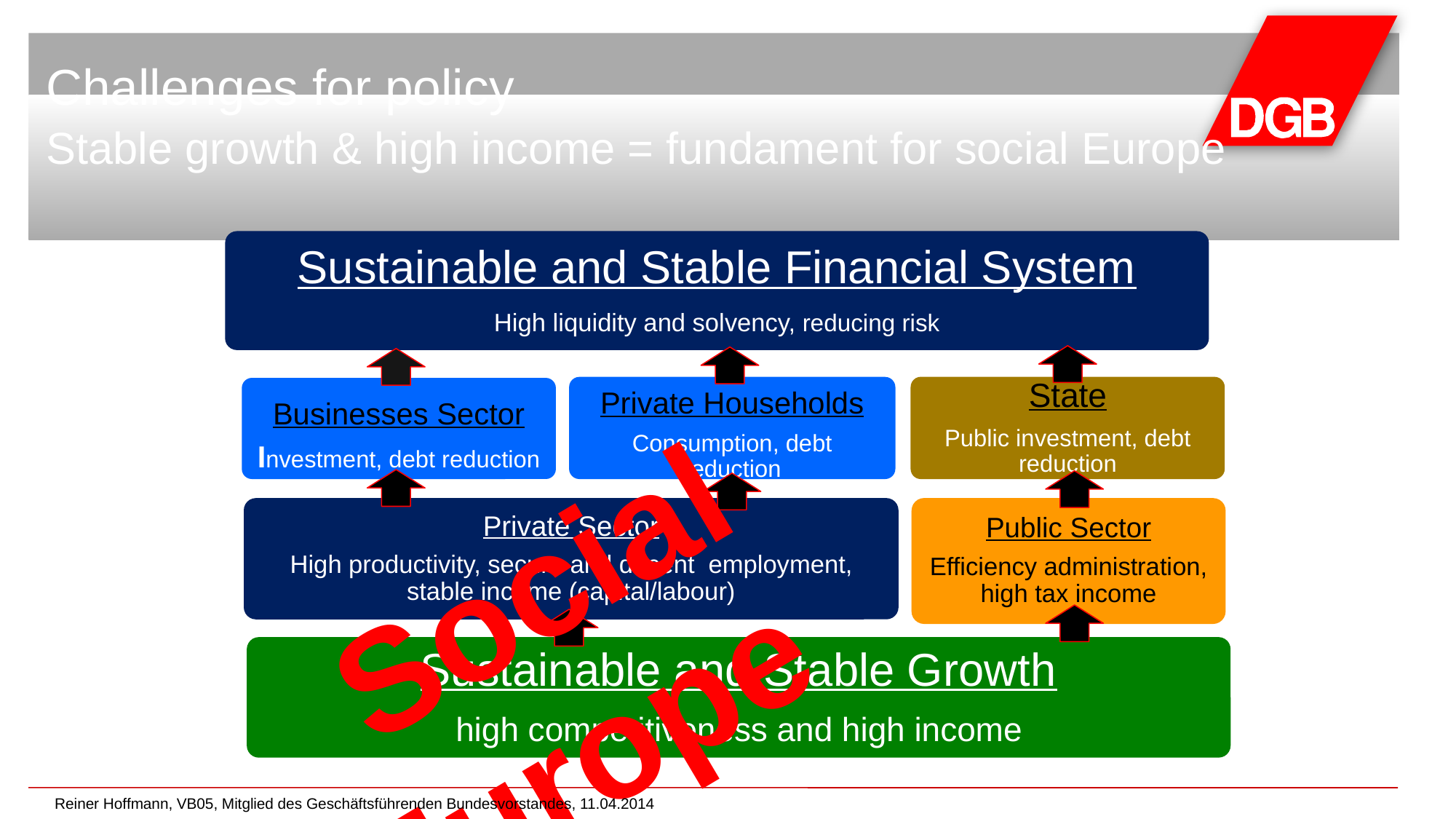

Challenges for policy
Stable growth & high income = fundament for social Europe

Sustainable and Stable Financial System
High liquidity and solvency, reducing risk

State
Public investment, debt reduction

Private Households
Consumption, debt reduction

Businesses Sector
Investment, debt reduction

  Social Europe

Private Sector
High productivity, secure and decent  employment, stable income (capital/labour)

Public Sector
Efficiency administration, high tax income

Sustainable and Stable Growth
high competitiveness and high income
Reiner Hoffmann, VB05, Mitglied des Geschäftsführenden Bundesvorstandes, 11.04.2014